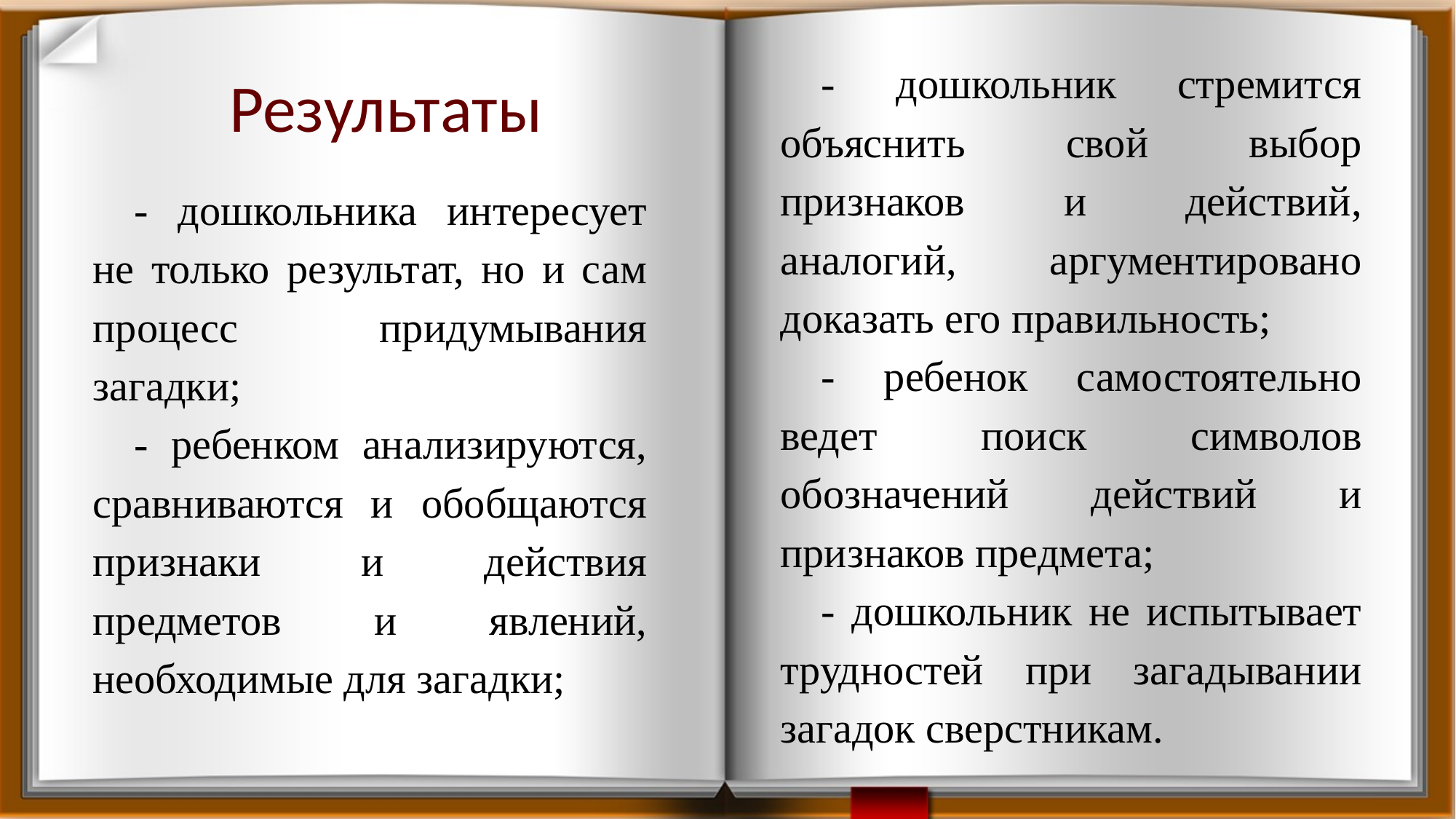

# Результаты
- дошкольник стремится объяснить свой выбор признаков и действий, аналогий, аргументировано доказать его правильность;
- ребенок самостоятельно ведет поиск символов обозначений действий и признаков предмета;
- дошкольник не испытывает трудностей при загадывании загадок сверстникам.
- дошкольника интересует не только результат, но и сам процесс придумывания загадки;
- ребенком анализируются, сравниваются и обобщаются признаки и действия предметов и явлений, необходимые для загадки;